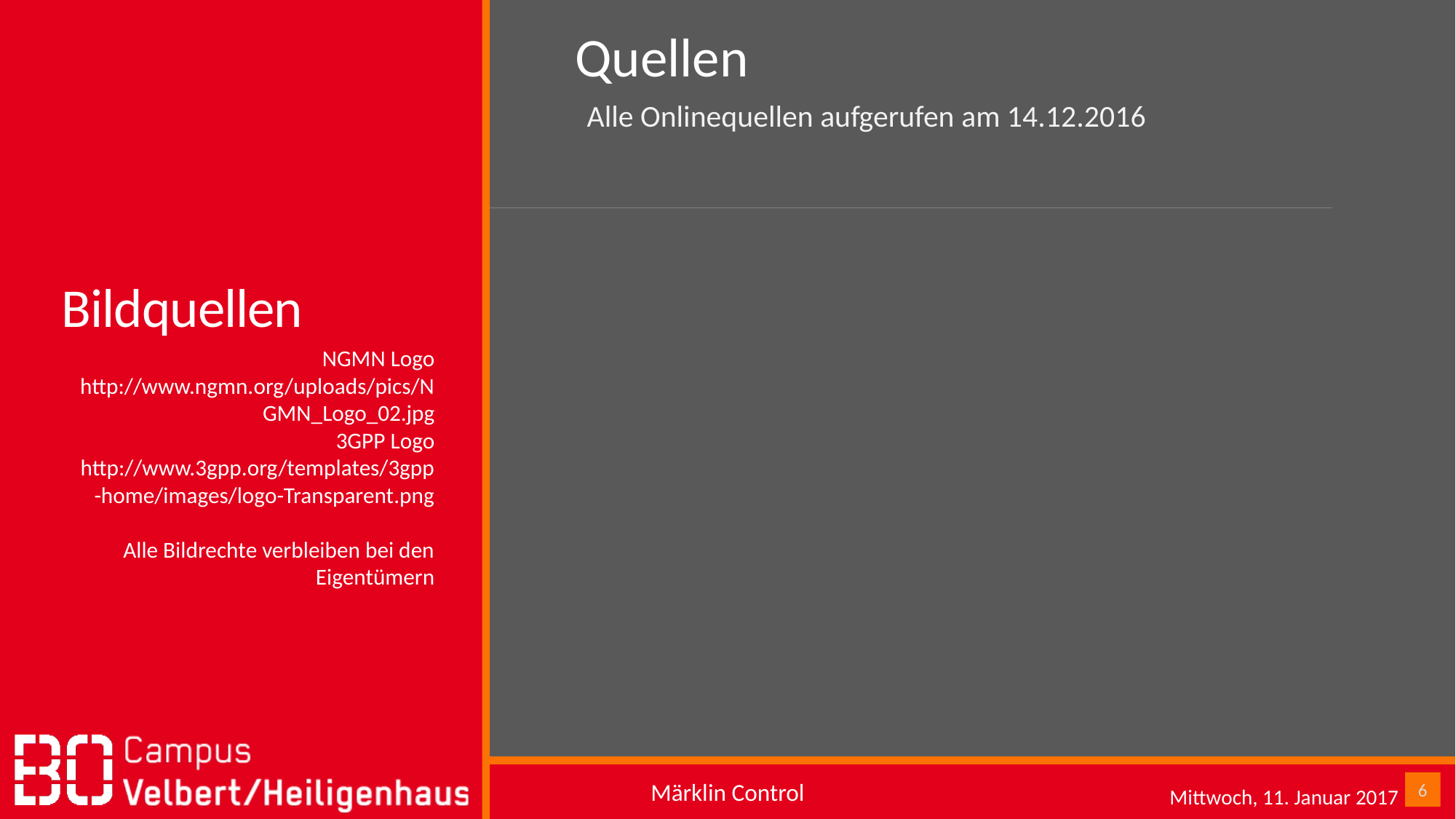

Quellen
# Bildquellen
Alle Onlinequellen aufgerufen am 14.12.2016
NGMN Logo http://www.ngmn.org/uploads/pics/NGMN_Logo_02.jpg
3GPP Logo http://www.3gpp.org/templates/3gpp-home/images/logo-Transparent.png

Alle Bildrechte verbleiben bei den Eigentümern
6
Mittwoch, 11. Januar 2017